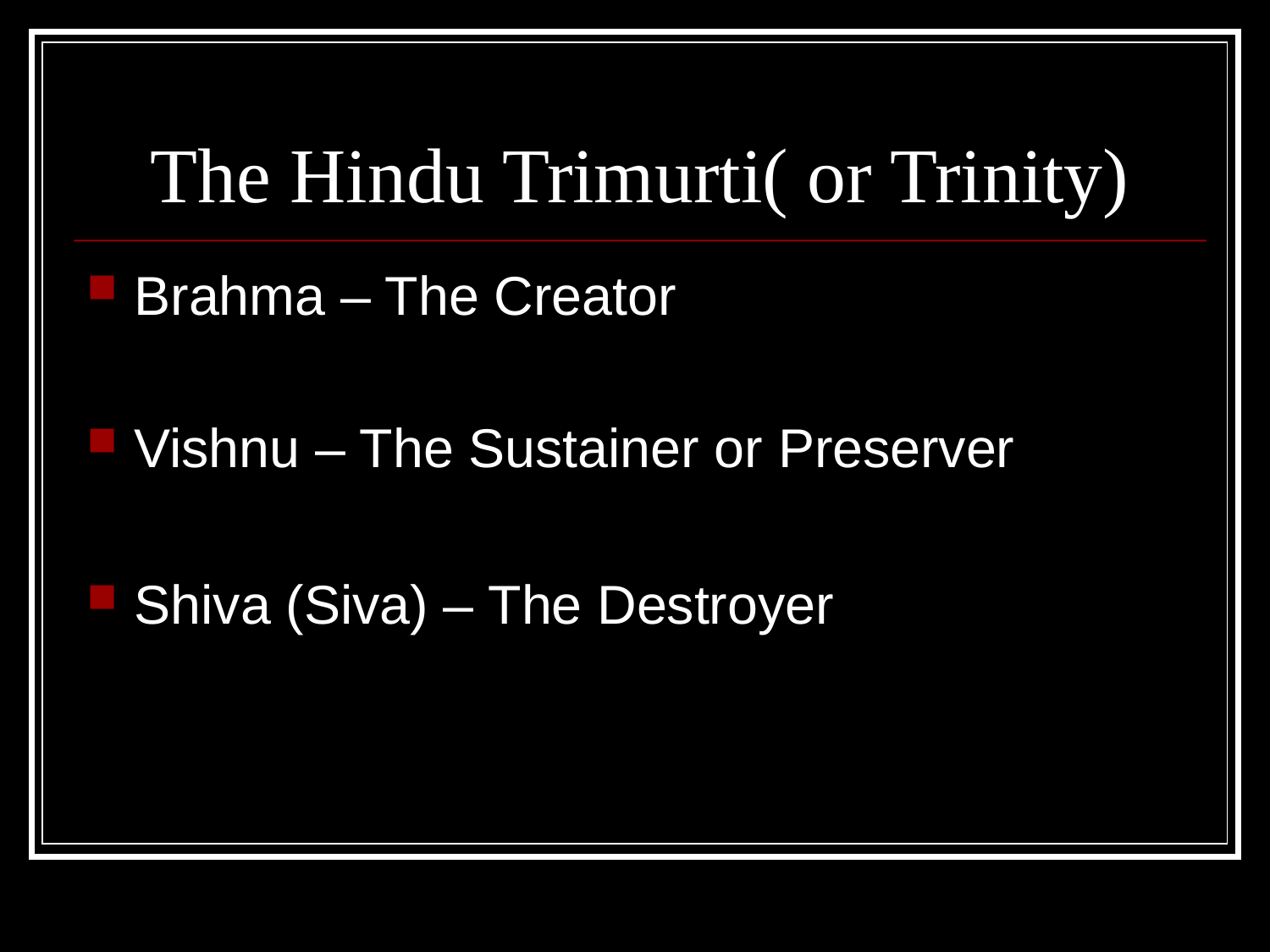

# The Hindu Trimurti( or Trinity)
Brahma – The Creator

Vishnu – The Sustainer or Preserver

Shiva (Siva) – The Destroyer